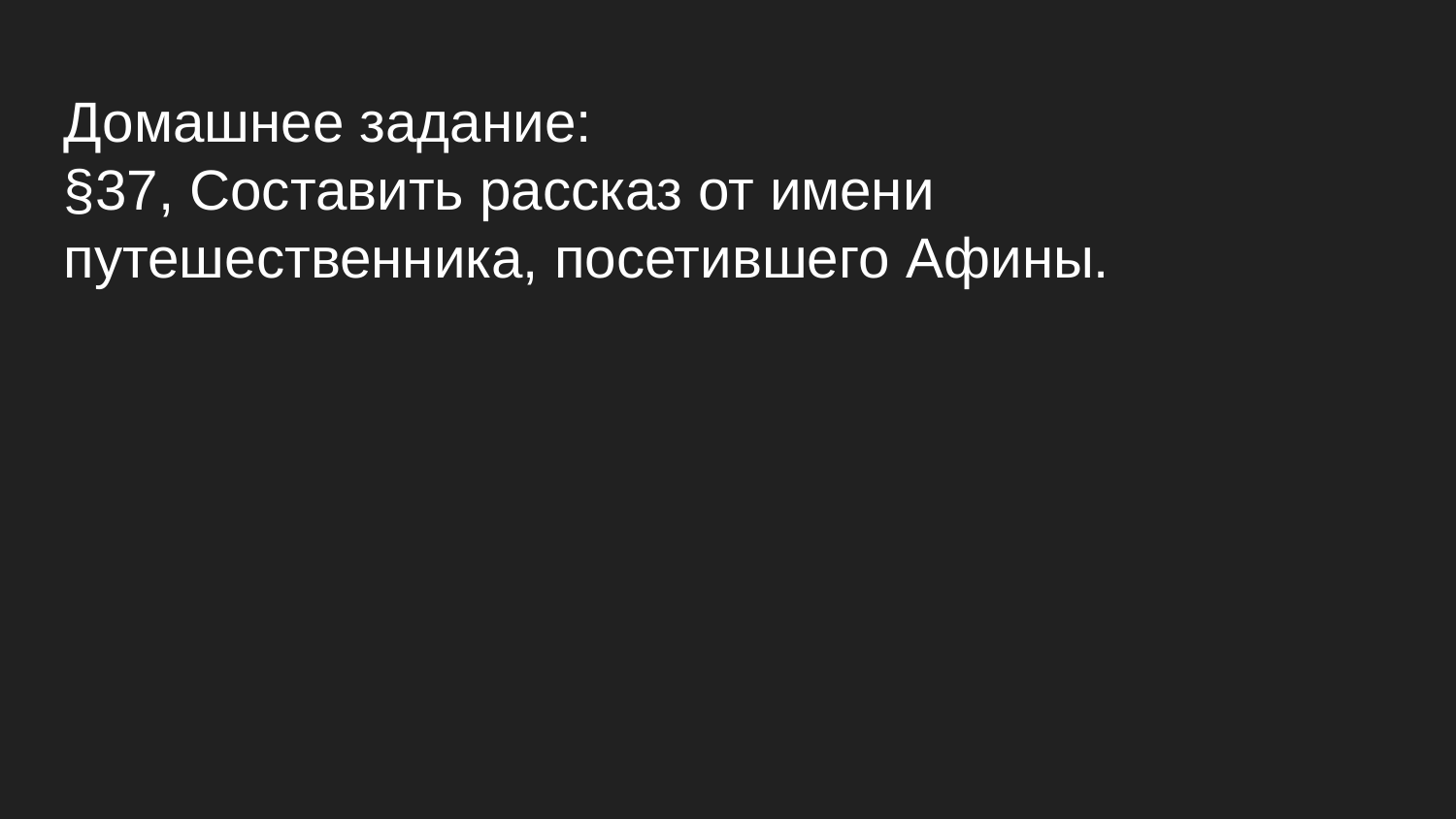

Домашнее задание:
§37, Составить рассказ от имени путешественника, посетившего Афины.